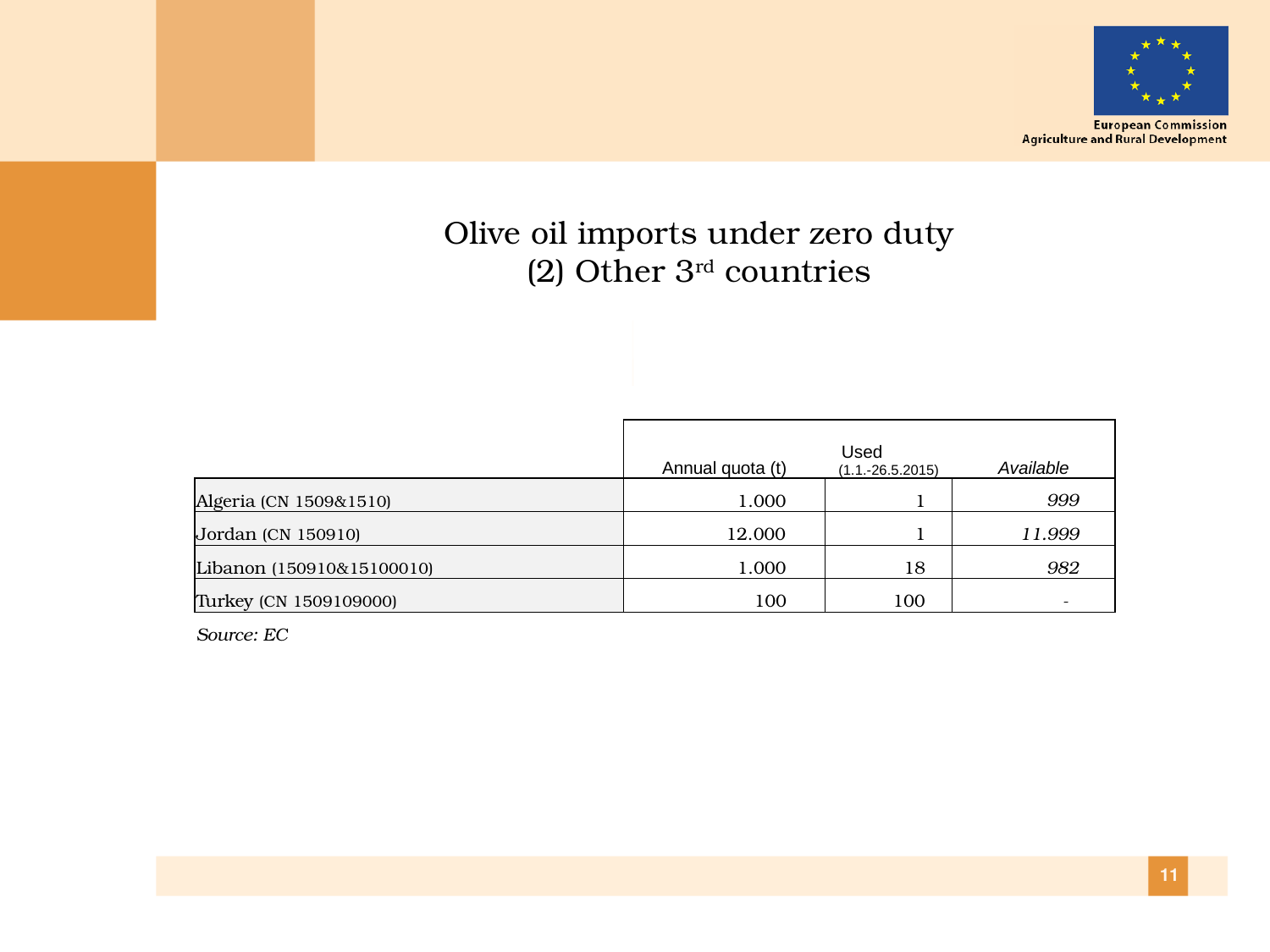

Olive oil imports under zero duty
(2) Other 3rd countries
|  |  |  |  |
| --- | --- | --- | --- |
|  | Annual quota (t) | Used (1.1.-26.5.2015) | Available |
| Algeria (CN 1509&1510) | 1.000 | 1 | 999 |
| Jordan (CN 150910) | 12.000 | 1 | 11.999 |
| Libanon (150910&15100010) | 1.000 | 18 | 982 |
| Turkey (CN 1509109000) | 100 | 100 | - |
| Source: EC |  |  |  |
11